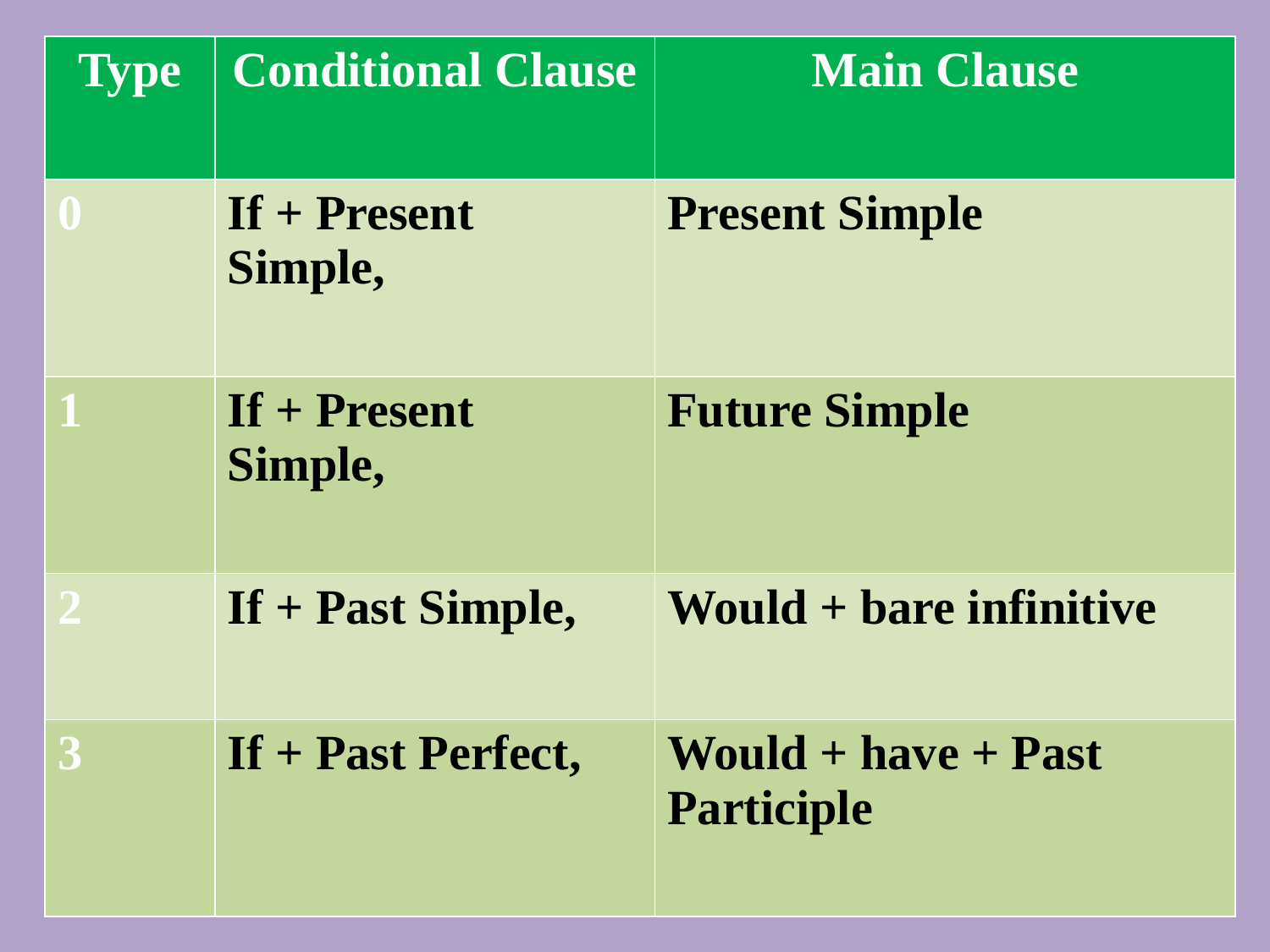

#
| Type | Conditional Clause | Main Clause |
| --- | --- | --- |
| 0 | If + Present Simple, | Present Simple |
| 1 | If + Present Simple, | Future Simple |
| 2 | If + Past Simple, | Would + bare infinitive |
| 3 | If + Past Perfect, | Would + have + Past Participle |